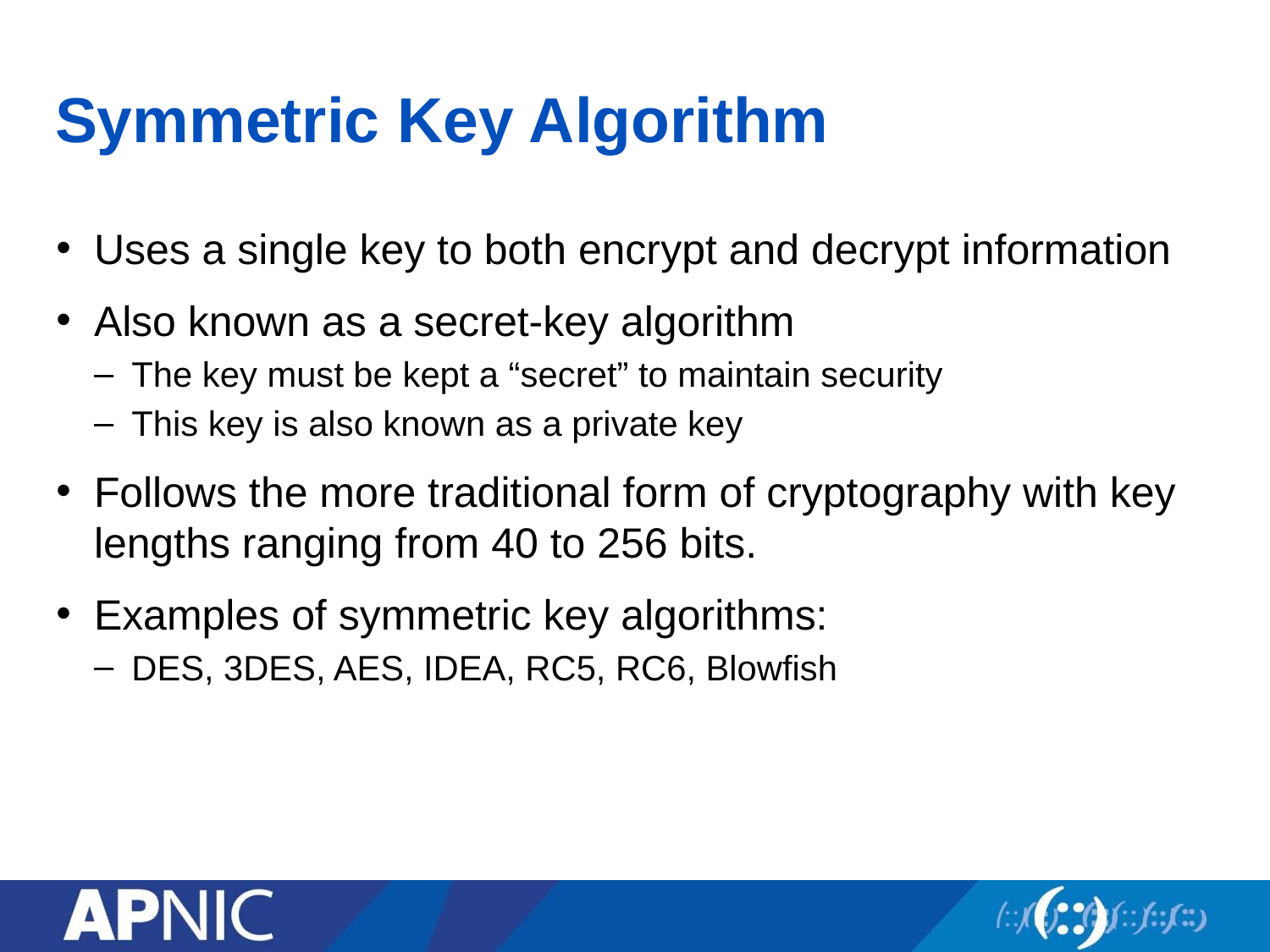

# Symmetric Key Algorithm
Uses a single key to both encrypt and decrypt information
Also known as a secret-key algorithm
The key must be kept a “secret” to maintain security
This key is also known as a private key
Follows the more traditional form of cryptography with key lengths ranging from 40 to 256 bits.
Examples of symmetric key algorithms:
DES, 3DES, AES, IDEA, RC5, RC6, Blowfish